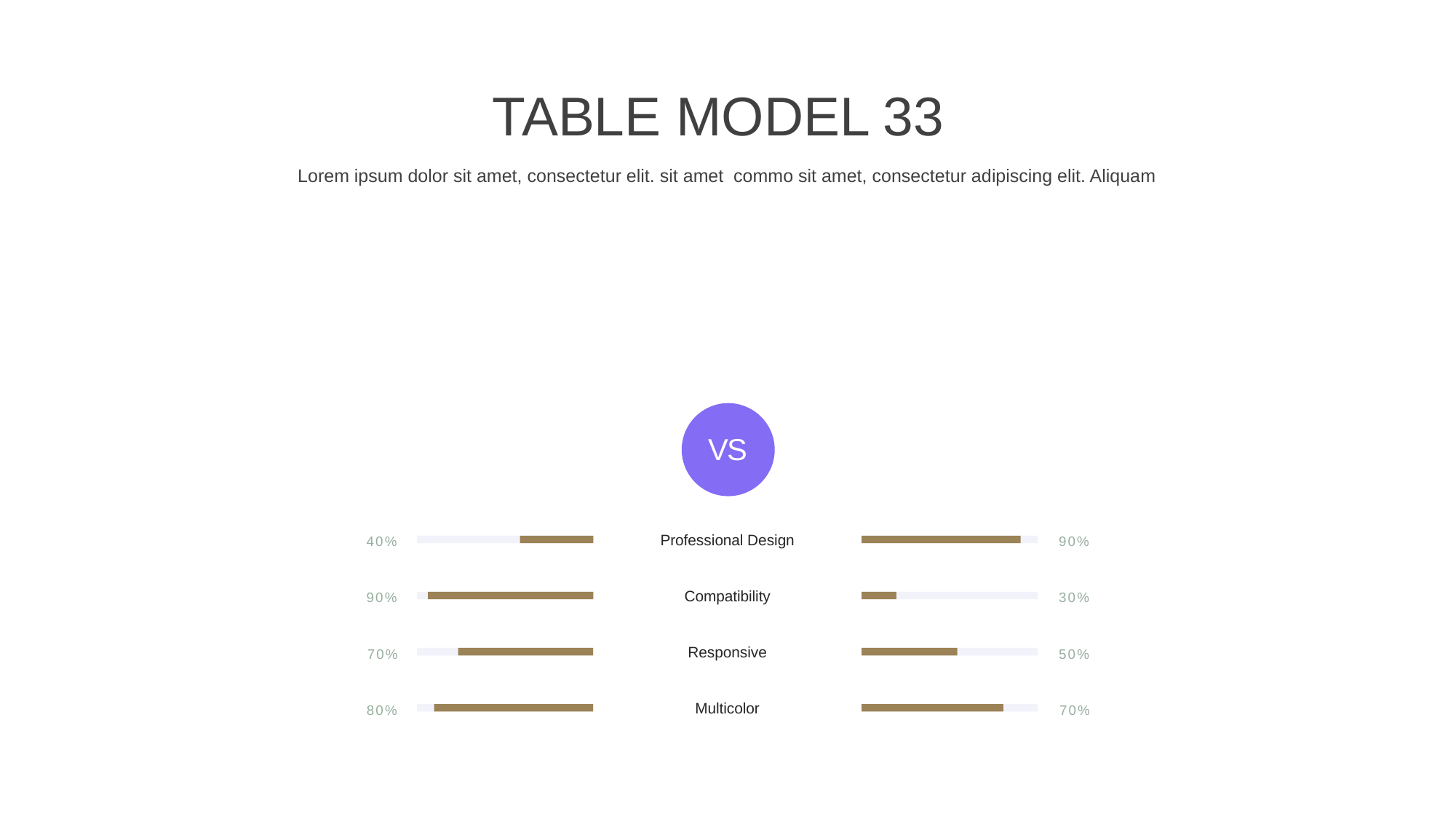

TABLE MODEL 33
Lorem ipsum dolor sit amet, consectetur elit. sit amet  commo sit amet, consectetur adipiscing elit. Aliquam

VS
Professional Design
40%
90%

Compatibility
90%
30%

Responsive
70%
50%

Multicolor
80%
70%